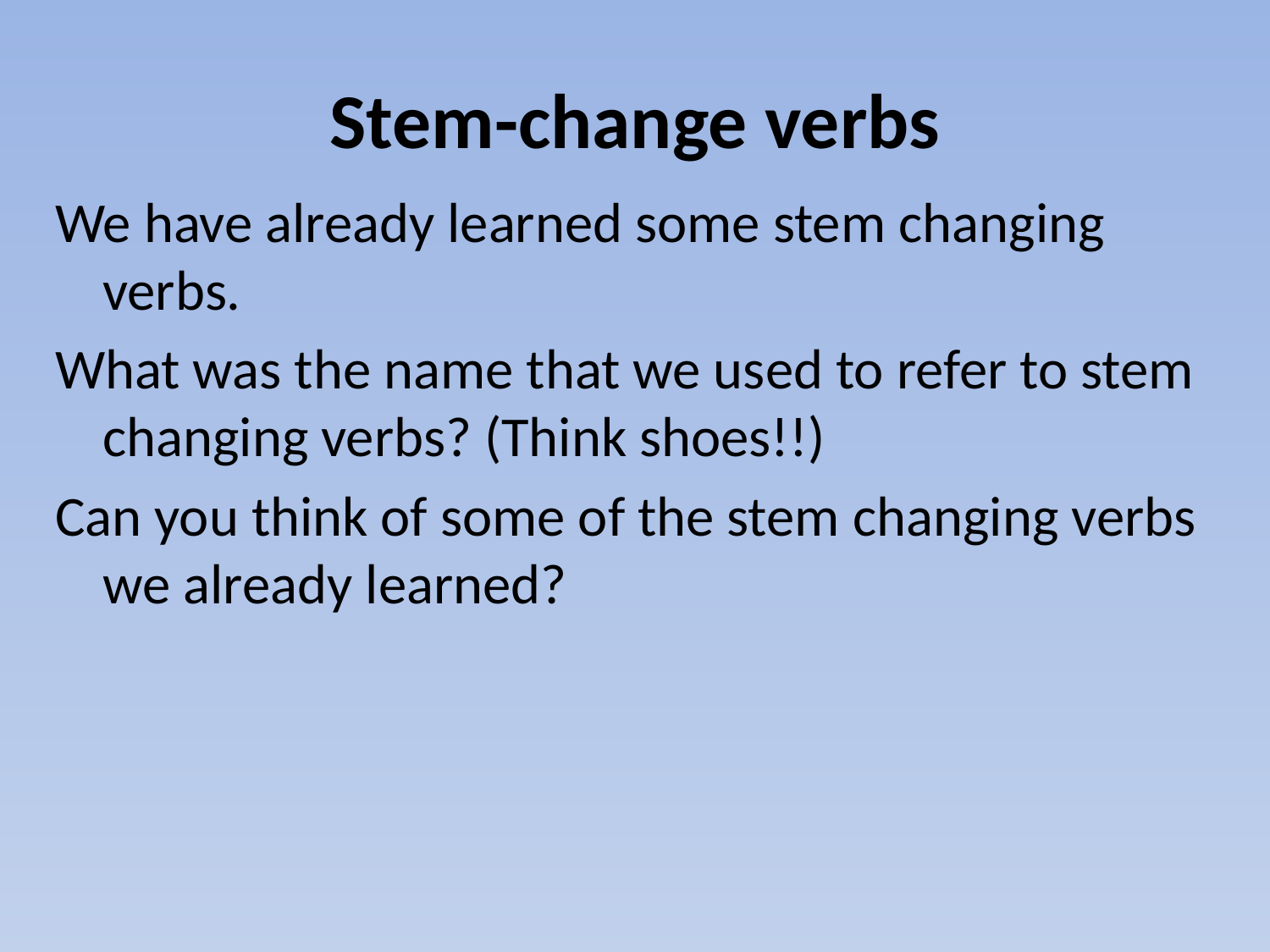

# Stem-change verbs
We have already learned some stem changing verbs.
What was the name that we used to refer to stem changing verbs? (Think shoes!!)
Can you think of some of the stem changing verbs we already learned?